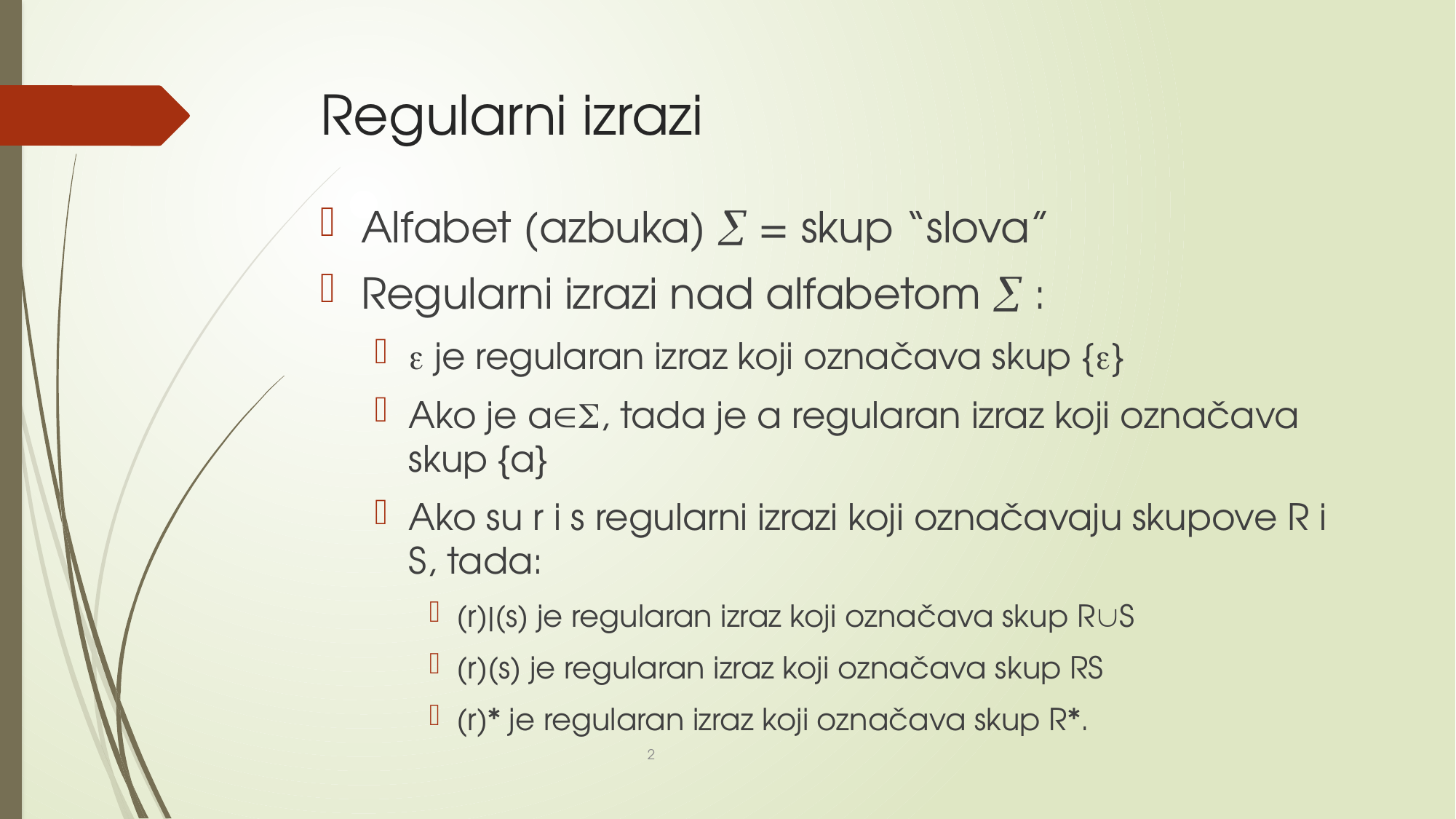

# Regularni izrazi
Alfabet (azbuka) ∑ = skup “slova”
Regularni izrazi nad alfabetom ∑ :
ε je regularan izraz koji označava skup {ε}
Ako je a∈Σ, tada je a regularan izraz koji označava skup {a}
Ako su r i s regularni izrazi koji označavaju skupove R i S, tada:
(r)|(s) je regularan izraz koji označava skup R∪S
(r)(s) je regularan izraz koji označava skup RS
(r)* je regularan izraz koji označava skup R*.
			2